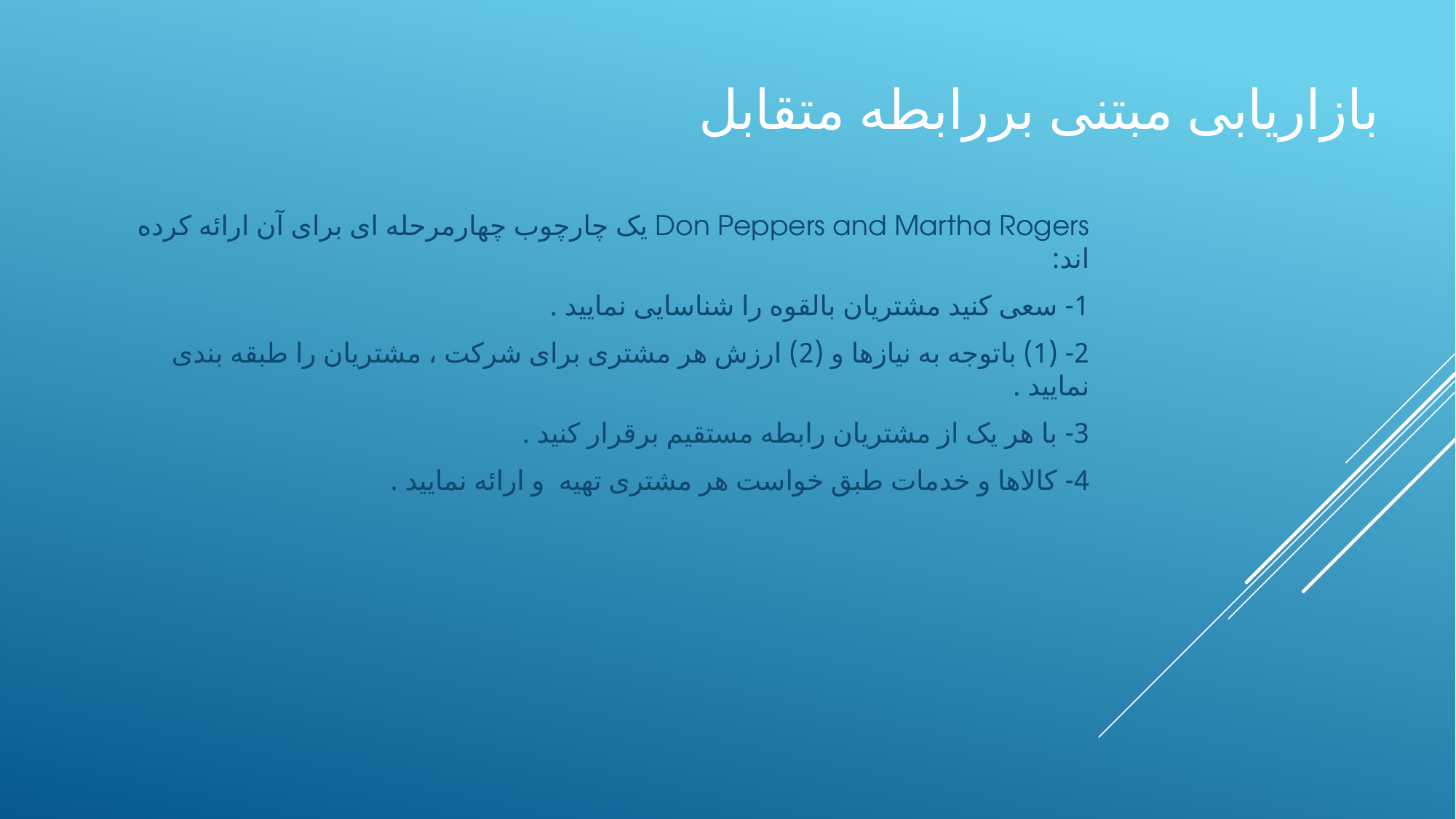

# بازاریابی مبتنی بررابطه متقابل
Don Peppers and Martha Rogers یک چارچوب چهارمرحله ای برای آن ارائه کرده اند:
1- سعی کنید مشتریان بالقوه را شناسایی نمایید .
2- (1) باتوجه به نیازها و (2) ارزش هر مشتری برای شرکت ، مشتریان را طبقه بندی نمایید .
3- با هر یک از مشتریان رابطه مستقیم برقرار کنید .
4- کالاها و خدمات طبق خواست هر مشتری تهیه  و ارائه نمایید .